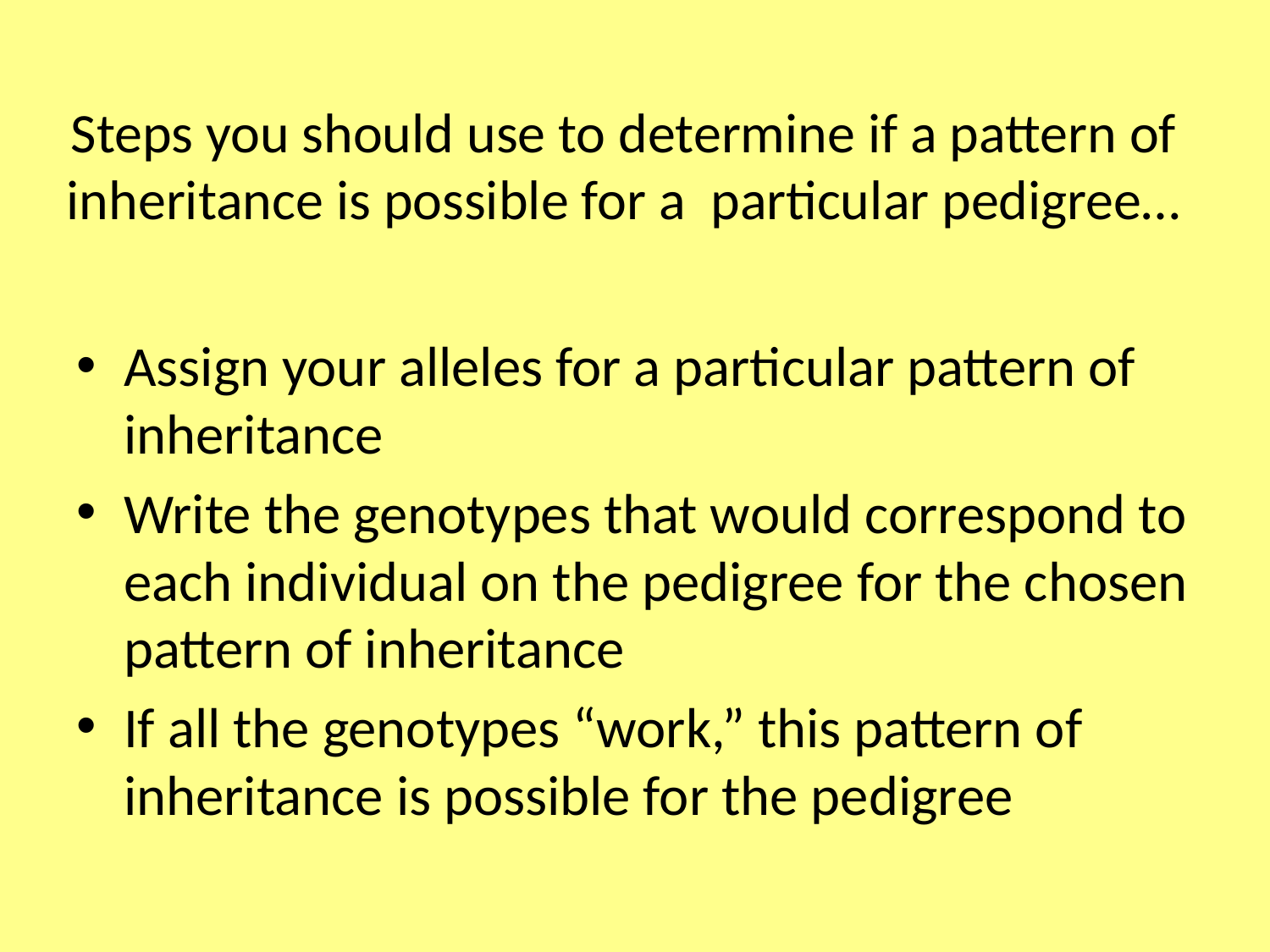

# Steps you should use to determine if a pattern of inheritance is possible for a  particular pedigree…
Assign your alleles for a particular pattern of inheritance
Write the genotypes that would correspond to each individual on the pedigree for the chosen pattern of inheritance
If all the genotypes “work,” this pattern of inheritance is possible for the pedigree